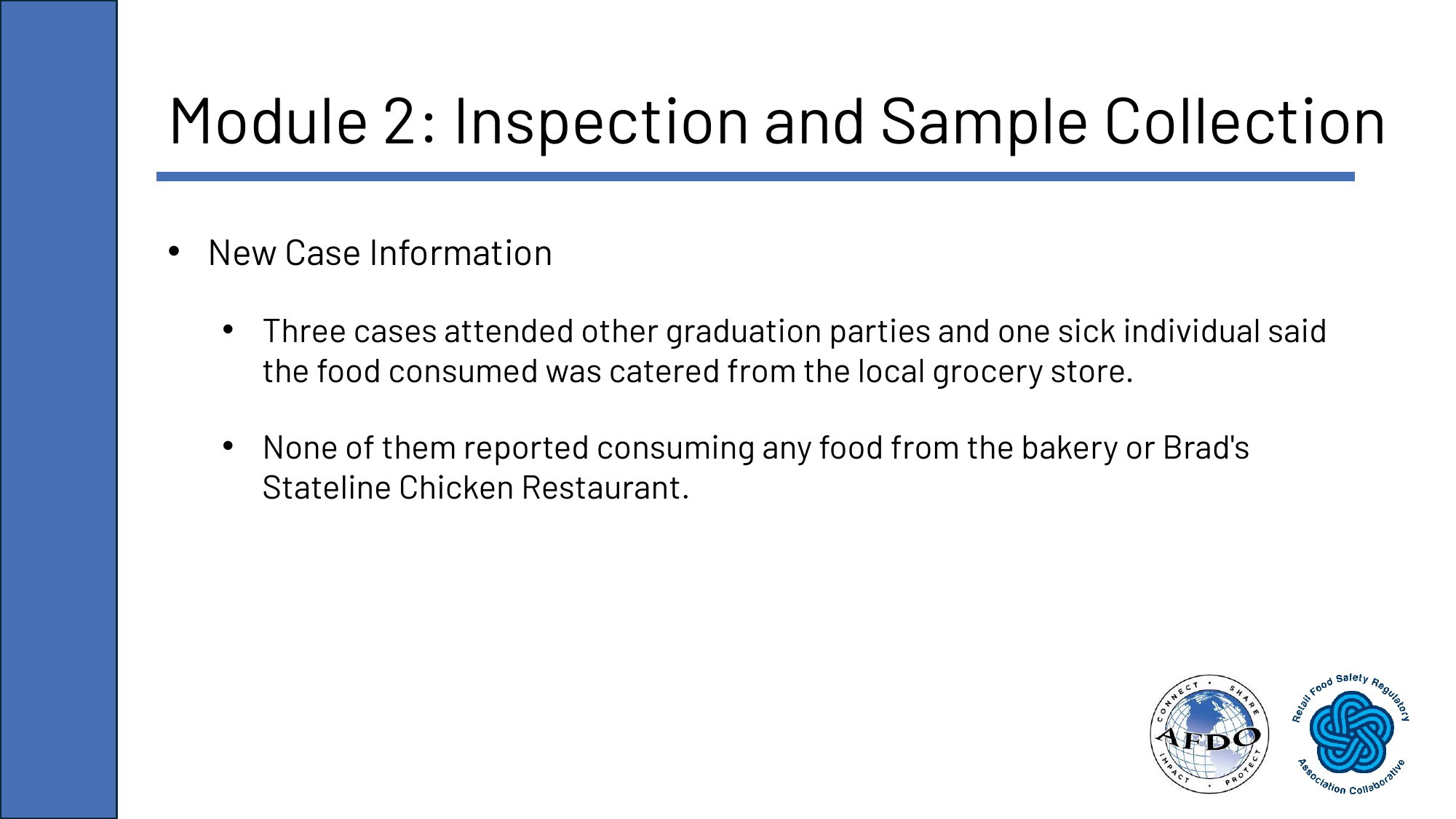

# Module 2: Inspection and Sample Collection
New Case Information
Three cases attended other graduation parties and one sick individual said the food consumed was catered from the local grocery store.
None of them reported consuming any food from the bakery or Brad's Stateline Chicken Restaurant.